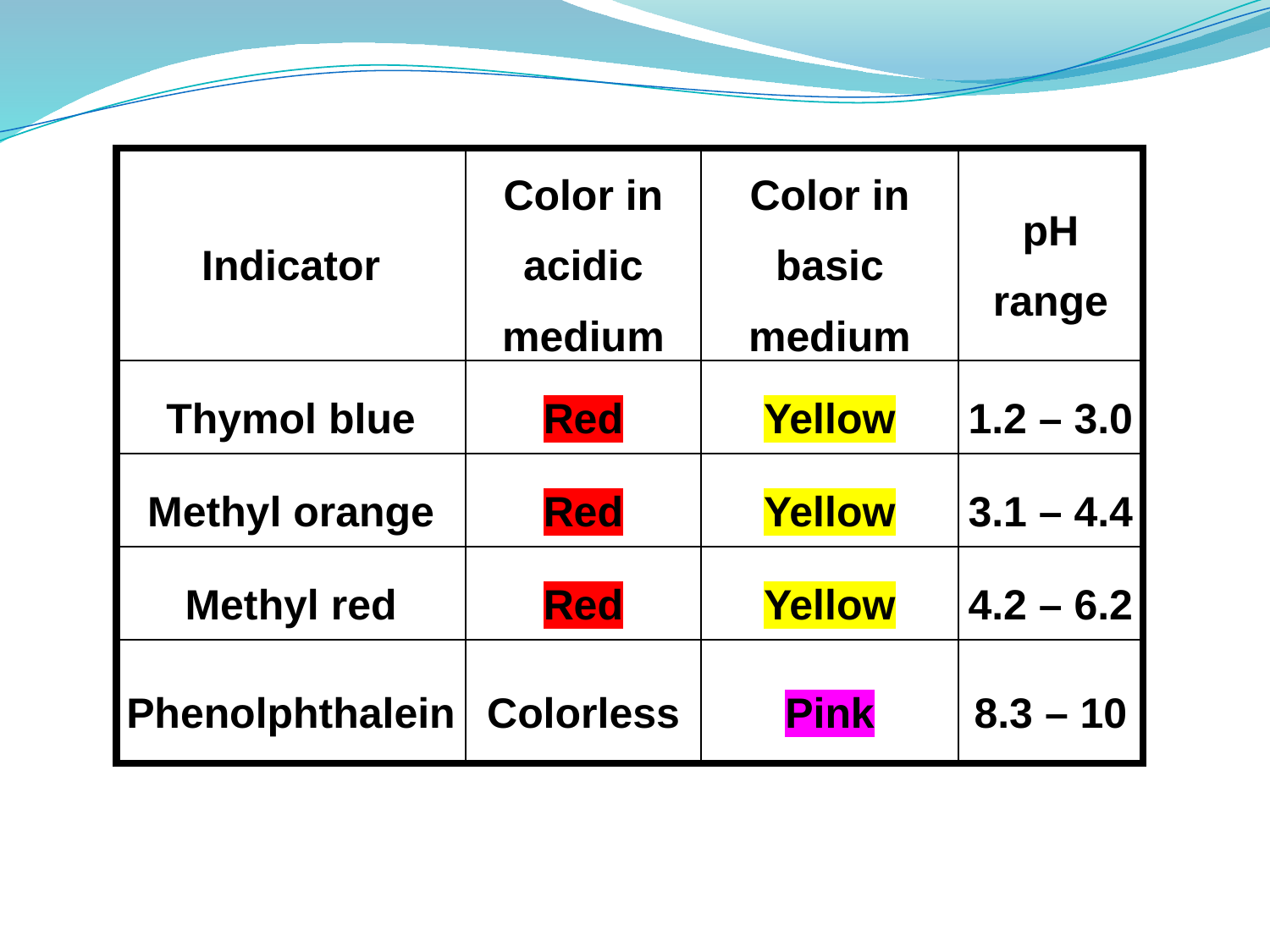

| Indicator | Color in acidic medium | Color in basic medium | pH range |
| --- | --- | --- | --- |
| Thymol blue | Red | Yellow | 1.2 – 3.0 |
| Methyl orange | Red | Yellow | 3.1 – 4.4 |
| Methyl red | Red | Yellow | 4.2 – 6.2 |
| Phenolphthalein | Colorless | Pink | 8.3 – 10 |